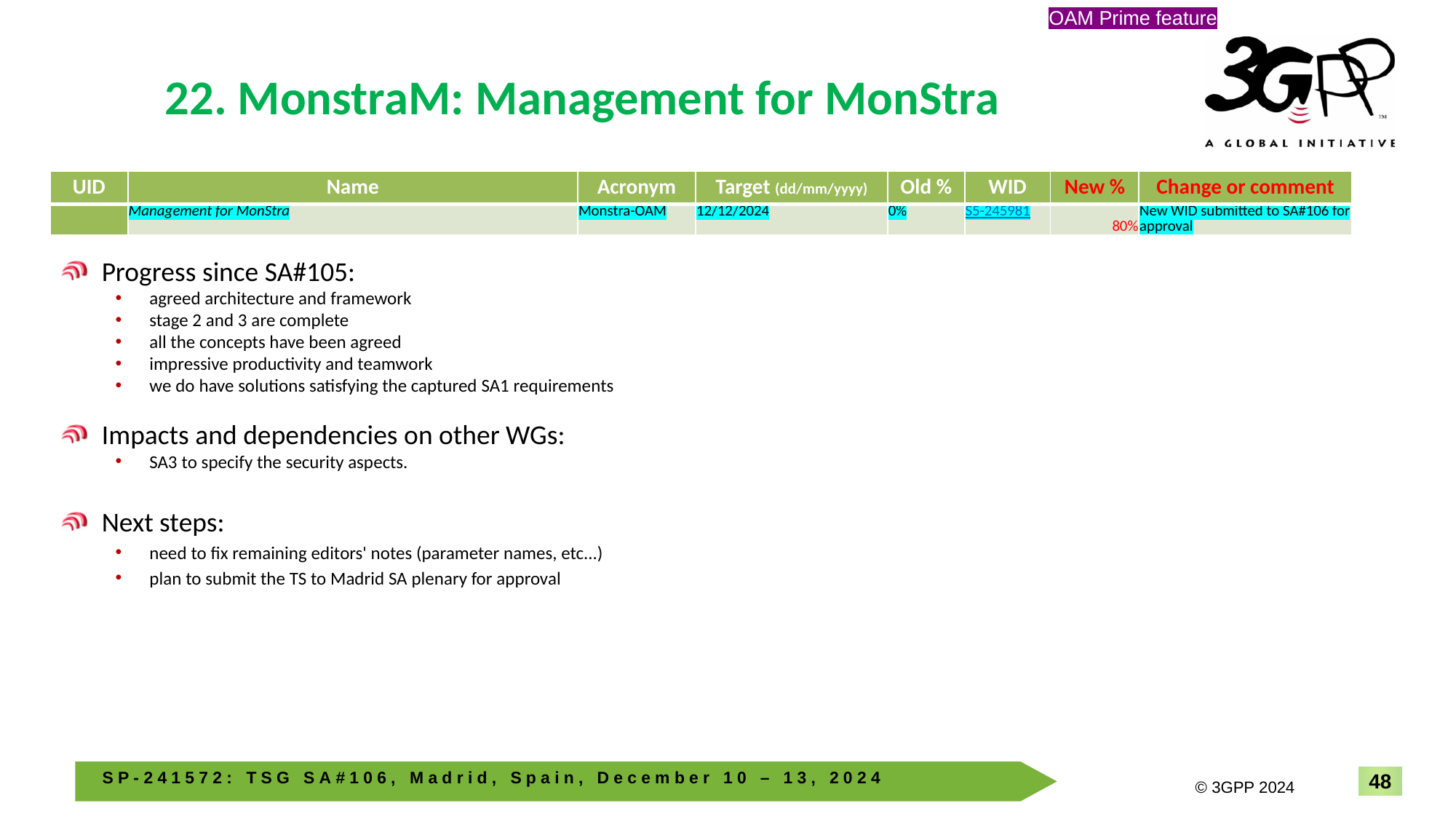

OAM Prime feature
# 22. MonstraM: Management for MonStra
| UID | Name | Acronym | Target (dd/mm/yyyy) | Old % | WID | New % | Change or comment |
| --- | --- | --- | --- | --- | --- | --- | --- |
|  | Management for MonStra | Monstra-OAM | 12/12/2024 | 0% | S5-245981 | 80% | New WID submitted to SA#106 for approval |
Progress since SA#105:
agreed architecture and framework
stage 2 and 3 are complete
all the concepts have been agreed
impressive productivity and teamwork
we do have solutions satisfying the captured SA1 requirements

Impacts and dependencies on other WGs:
SA3 to specify the security aspects.

Next steps:
need to fix remaining editors' notes (parameter names, etc...)
plan to submit the TS to Madrid SA plenary for approval